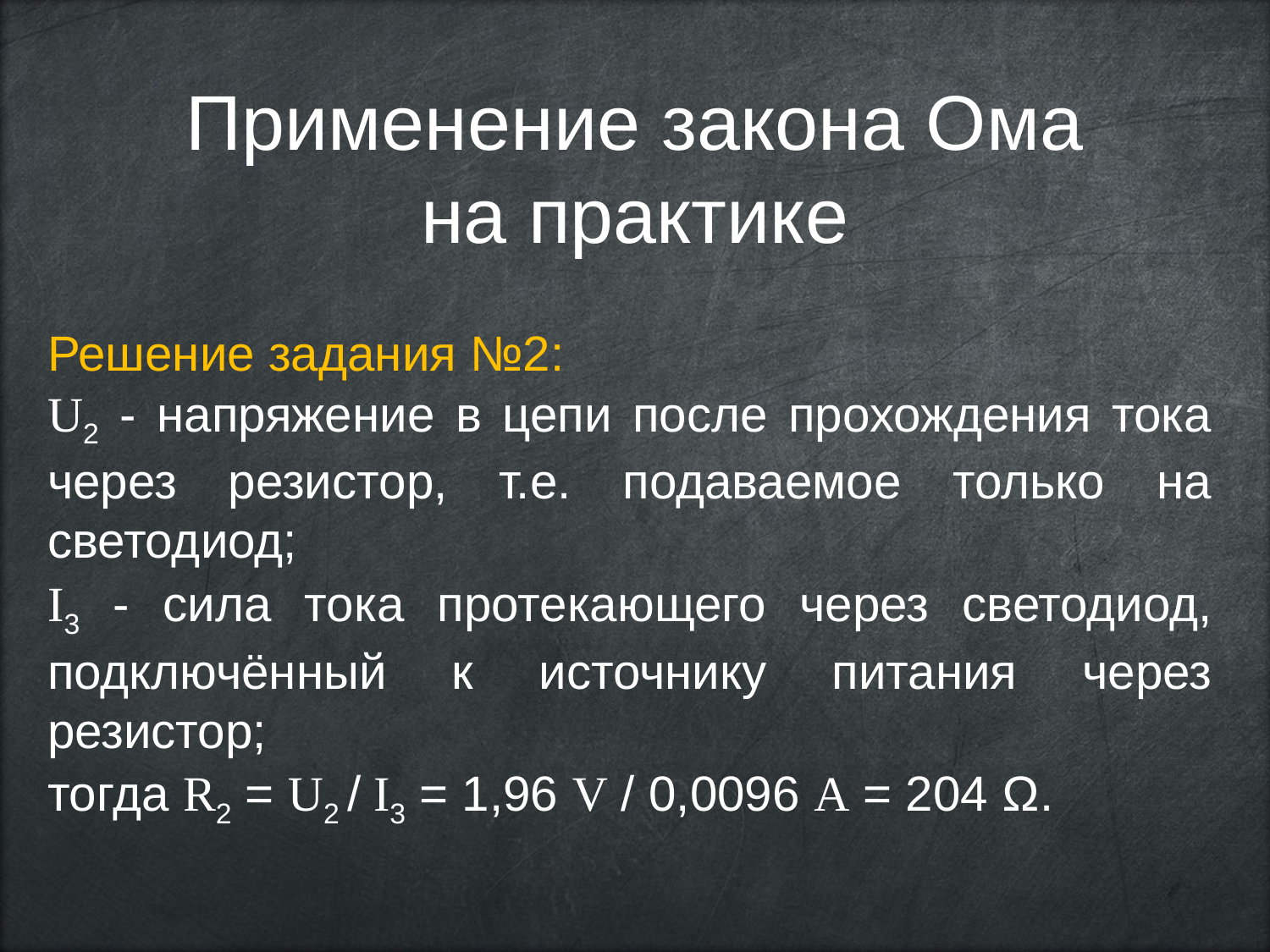

Применение закона Ома
на практике
Решение задания №2:
U2 - напряжение в цепи после прохождения тока через резистор, т.е. подаваемое только на светодиод;
I3 - сила тока протекающего через светодиод, подключённый к источнику питания через резистор;
тогда R2 = U2 / I3 = 1,96 V / 0,0096 A = 204 Ω.